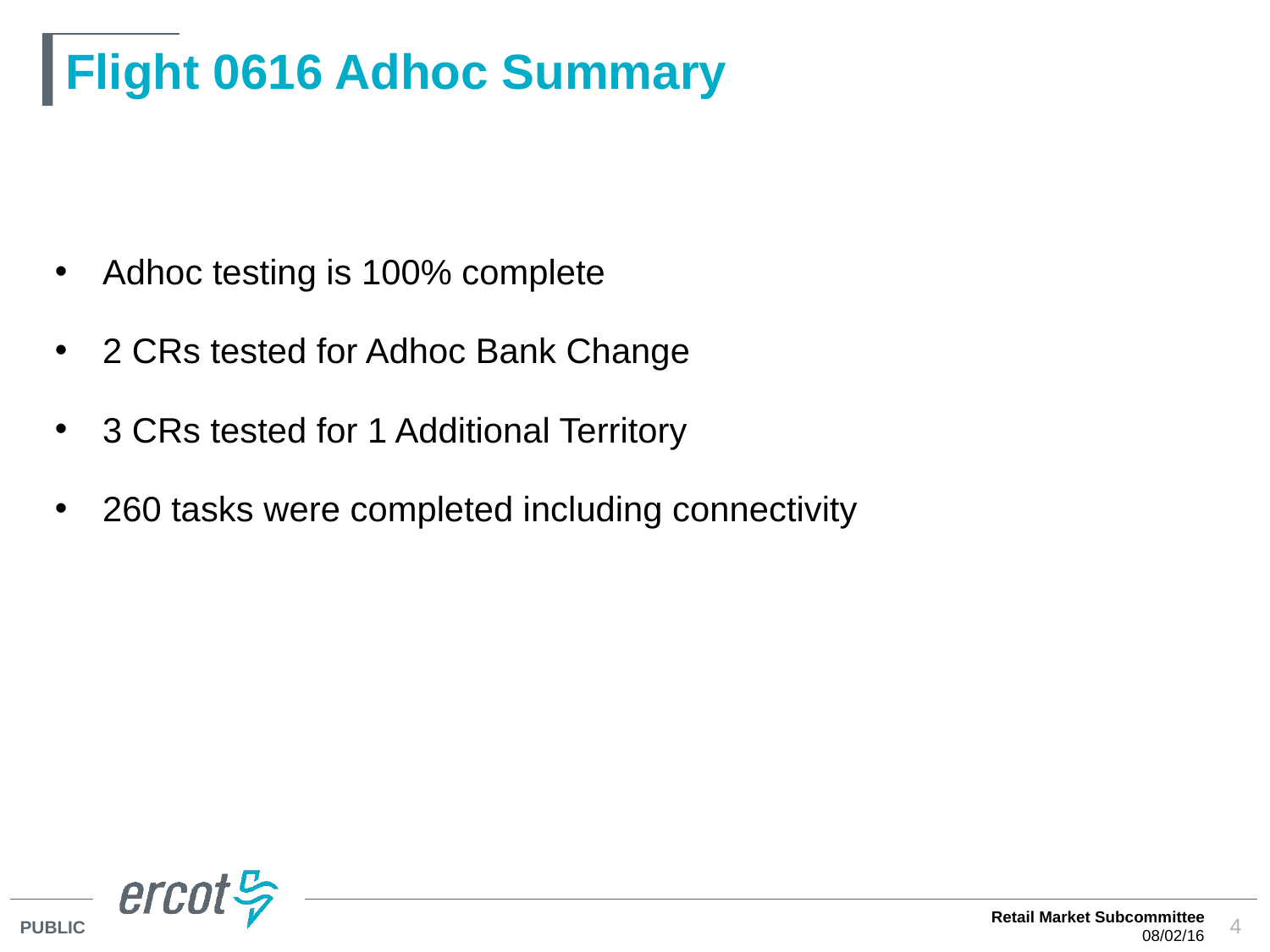

# Flight 0616 Adhoc Summary
Adhoc testing is 100% complete
2 CRs tested for Adhoc Bank Change
3 CRs tested for 1 Additional Territory
260 tasks were completed including connectivity
Retail Market Subcommittee
08/02/16
4